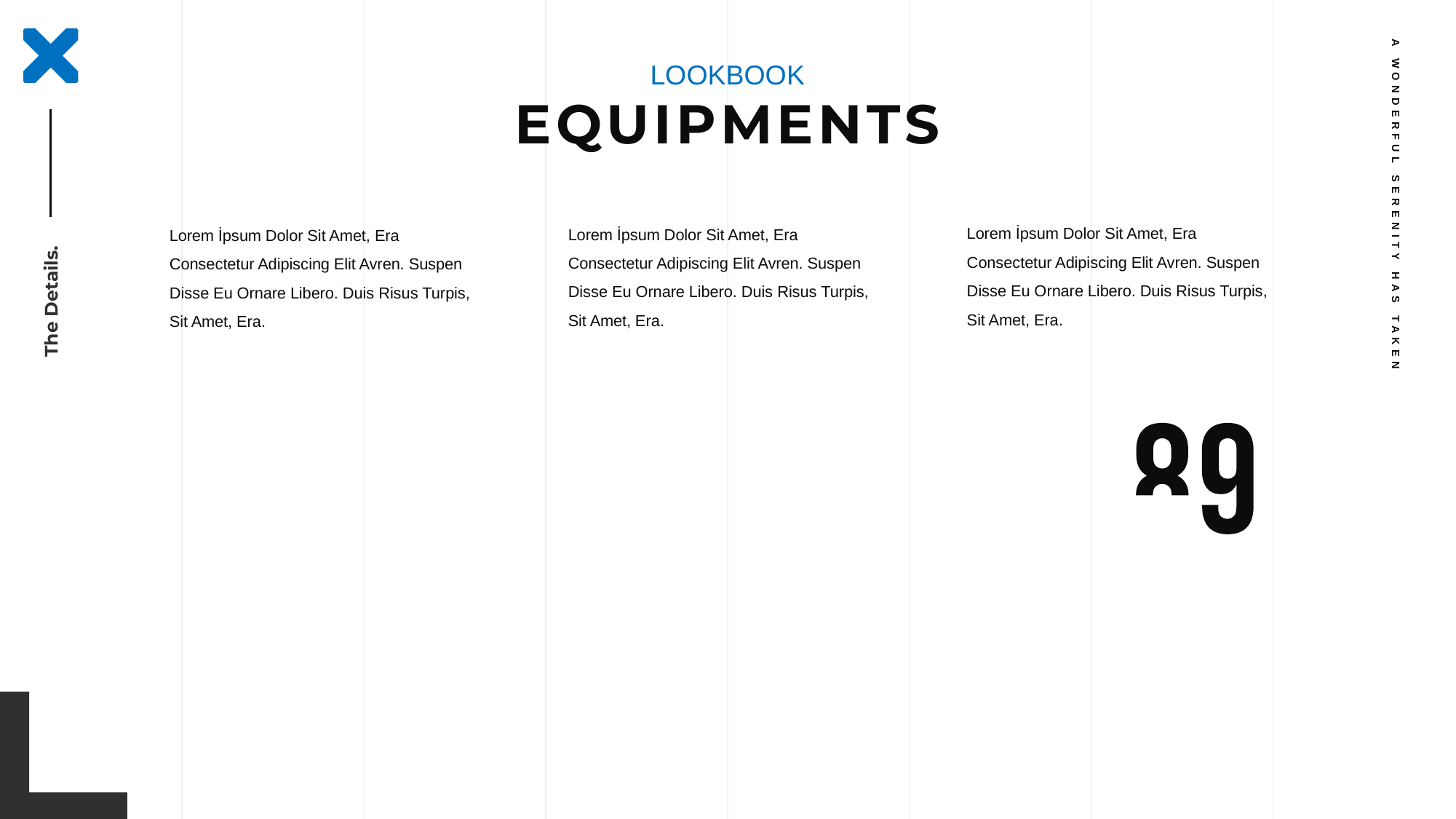

LOOKBOOK
EQUIPMENTS
A WONDERFUL SERENITY HAS TAKEN
Lorem İpsum Dolor Sit Amet, Era Consectetur Adipiscing Elit Avren. Suspen Disse Eu Ornare Libero. Duis Risus Turpis, Sit Amet, Era.
Lorem İpsum Dolor Sit Amet, Era Consectetur Adipiscing Elit Avren. Suspen Disse Eu Ornare Libero. Duis Risus Turpis, Sit Amet, Era.
Lorem İpsum Dolor Sit Amet, Era Consectetur Adipiscing Elit Avren. Suspen Disse Eu Ornare Libero. Duis Risus Turpis, Sit Amet, Era.
The Details.